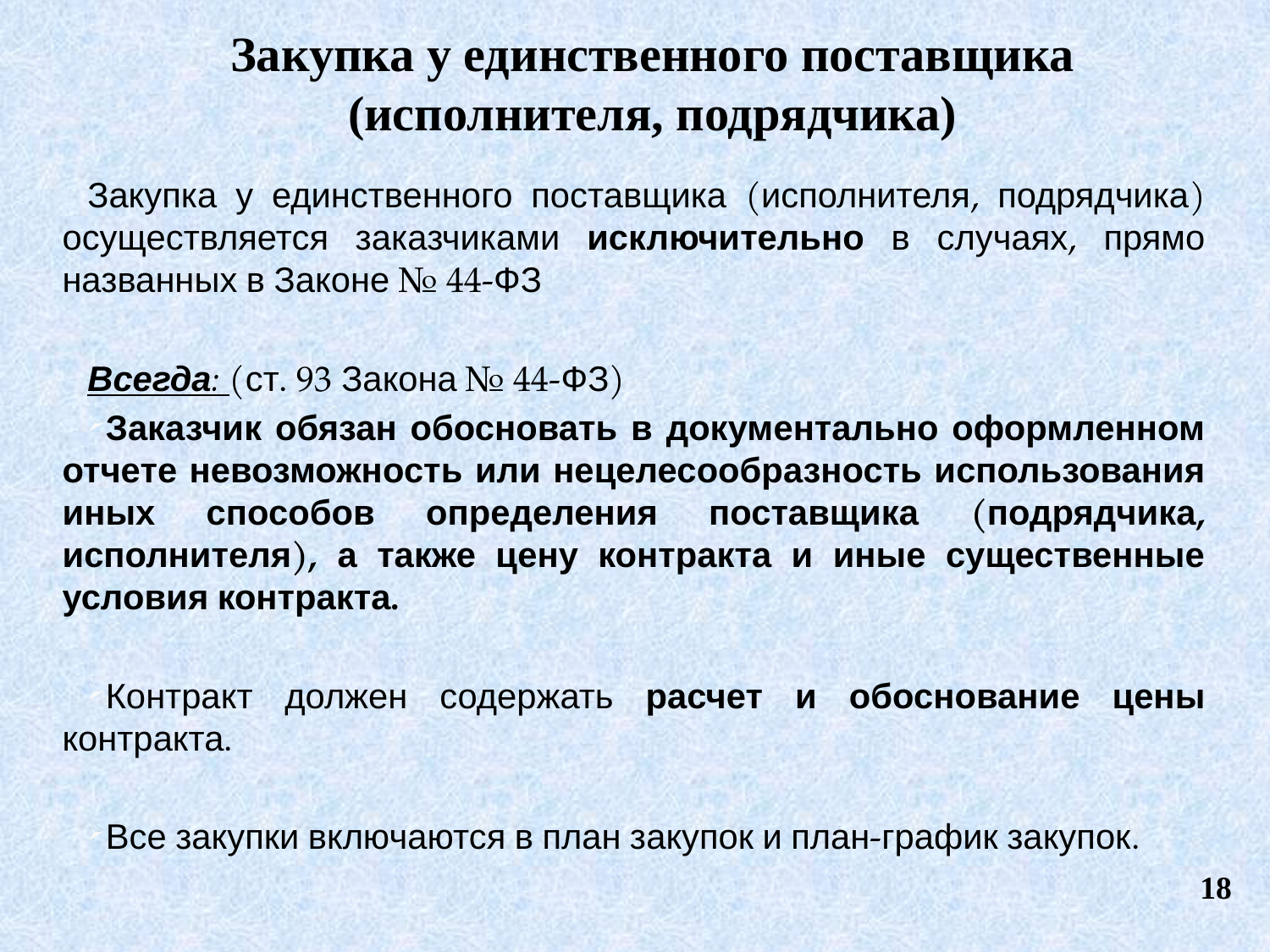

Закупка у единственного поставщика
(исполнителя, подрядчика)
Закупка у единственного поставщика (исполнителя, подрядчика) осуществляется заказчиками исключительно в случаях, прямо названных в Законе № 44-ФЗ

Всегда: (ст. 93 Закона № 44-ФЗ)
Заказчик обязан обосновать в документально оформленном отчете невозможность или нецелесообразность использования иных способов определения поставщика (подрядчика, исполнителя), а также цену контракта и иные существенные условия контракта.

Контракт должен содержать расчет и обоснование цены контракта.

Все закупки включаются в план закупок и план-график закупок.

18